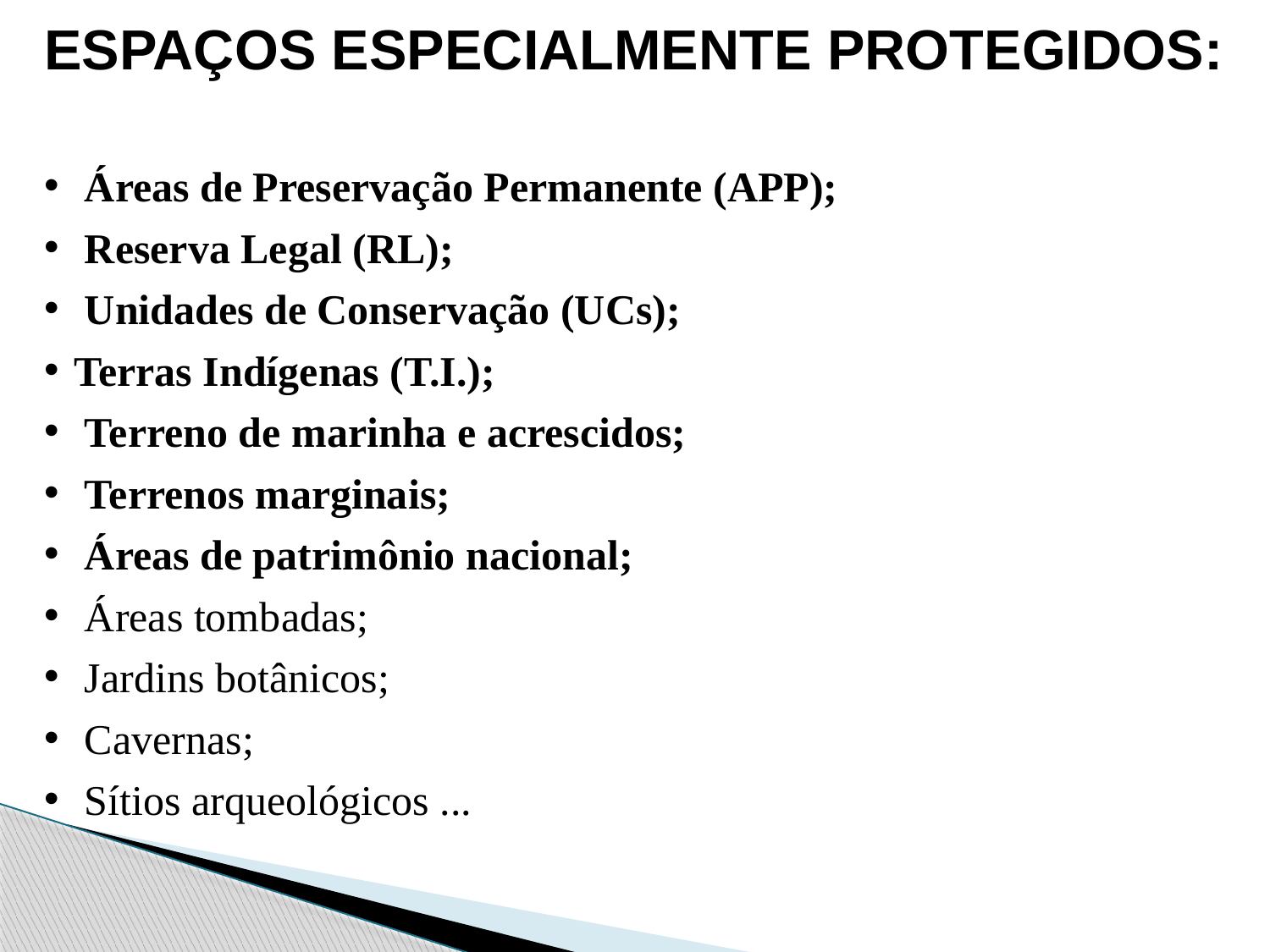

ESPAÇOS ESPECIALMENTE PROTEGIDOS:

 Áreas de Preservação Permanente (APP);
 Reserva Legal (RL);
 Unidades de Conservação (UCs);
Terras Indígenas (T.I.);
 Terreno de marinha e acrescidos;
 Terrenos marginais;
 Áreas de patrimônio nacional;
 Áreas tombadas;
 Jardins botânicos;
 Cavernas;
 Sítios arqueológicos ...